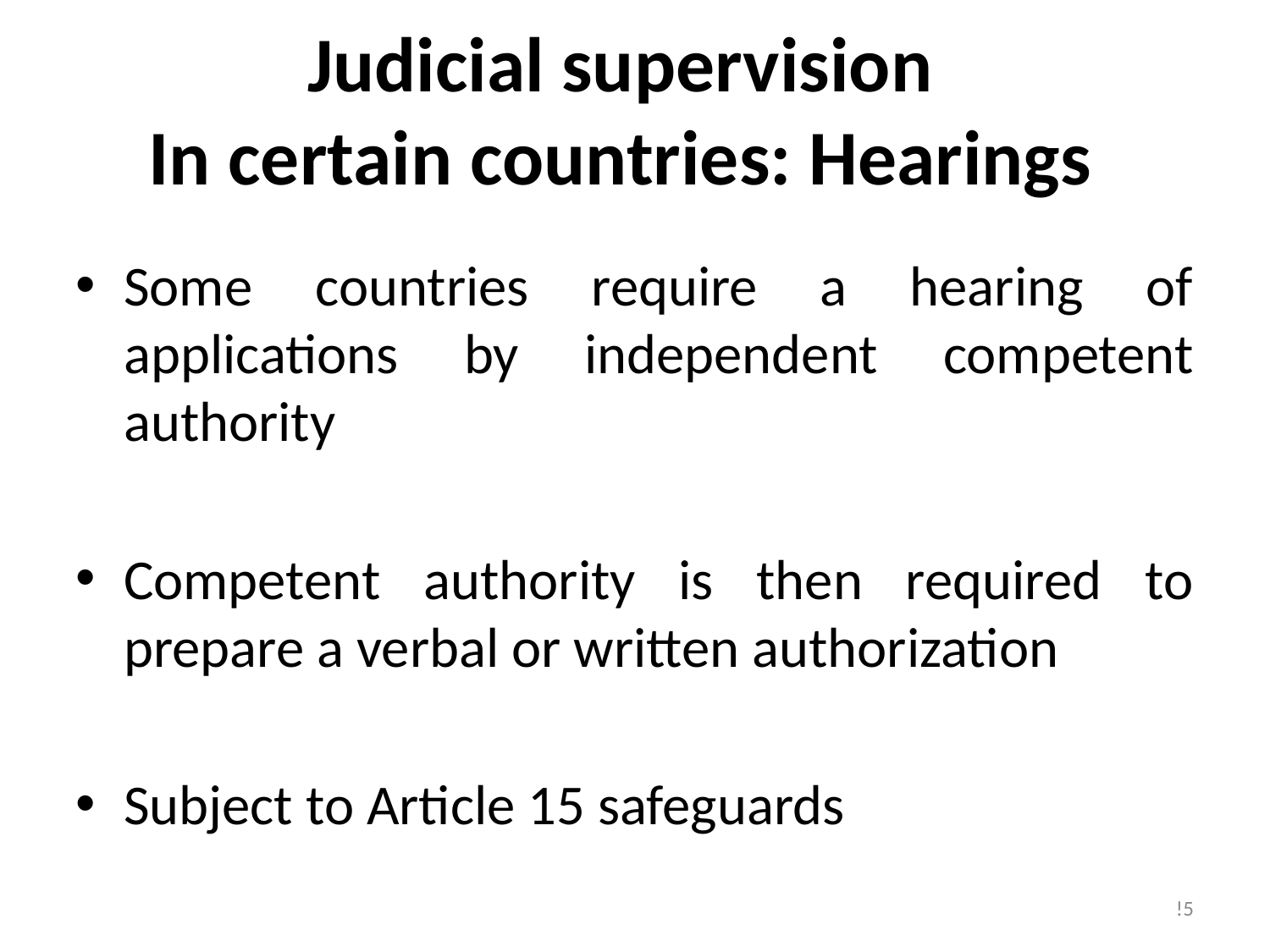

# Judicial supervision In certain countries: Hearings
Some countries require a hearing of applications by independent competent authority

Competent authority is then required to prepare a verbal or written authorization

Subject to Article 15 safeguards
!5